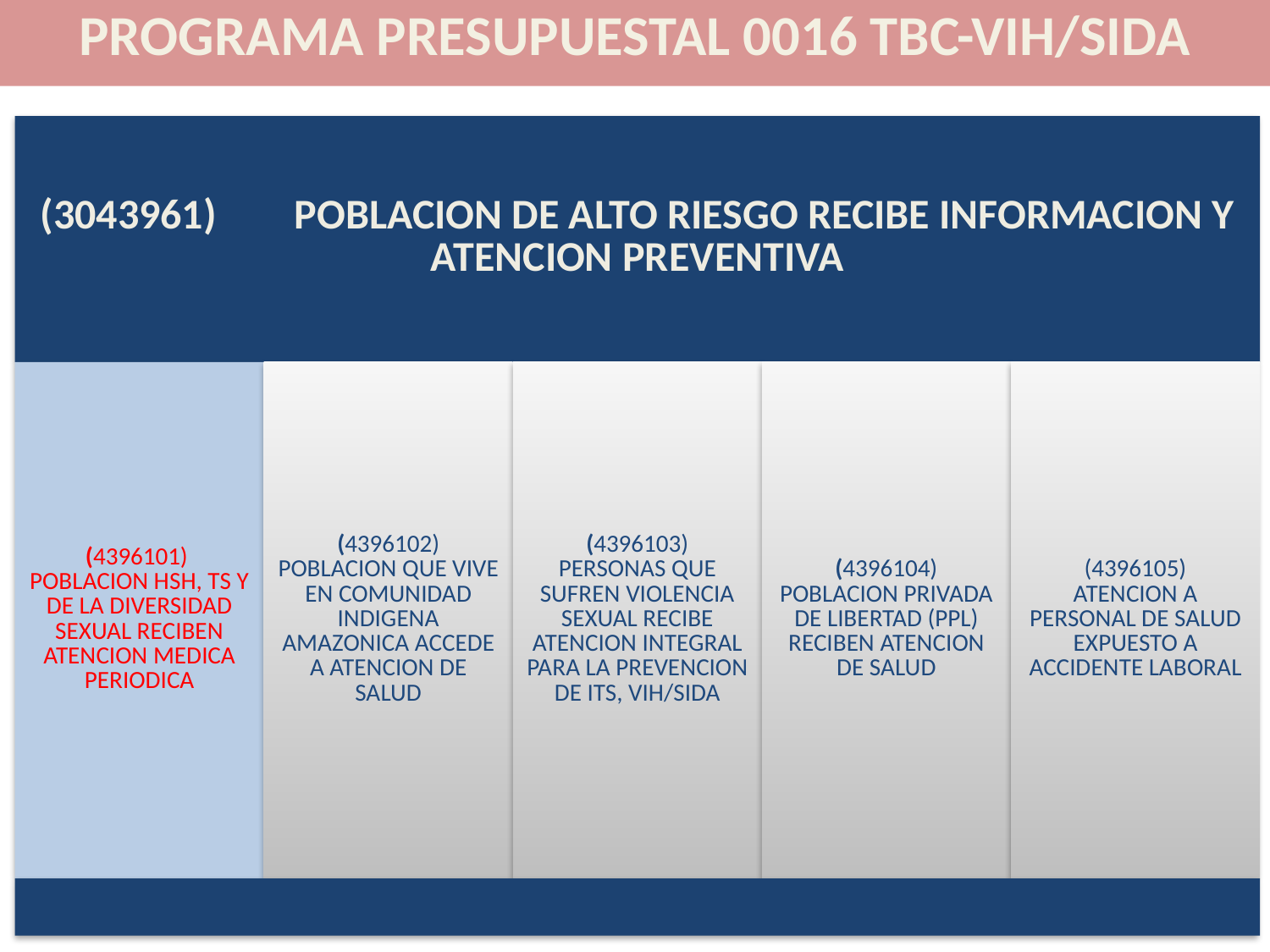

PROGRAMA PRESUPUESTAL 0016 TBC-VIH/SIDA
(4396101)
POBLACION HSH, TS Y DE LA DIVERSIDAD SEXUAL RECIBEN ATENCION MEDICA PERIODICA
(4396102)
POBLACION QUE VIVE EN COMUNIDAD INDIGENA AMAZONICA ACCEDE A ATENCION DE SALUD
(4396103)
PERSONAS QUE SUFREN VIOLENCIA SEXUAL RECIBE ATENCION INTEGRAL PARA LA PREVENCION DE ITS, VIH/SIDA
(4396104)
POBLACION PRIVADA DE LIBERTAD (PPL) RECIBEN ATENCION DE SALUD
(4396105)
ATENCION A PERSONAL DE SALUD EXPUESTO A ACCIDENTE LABORAL